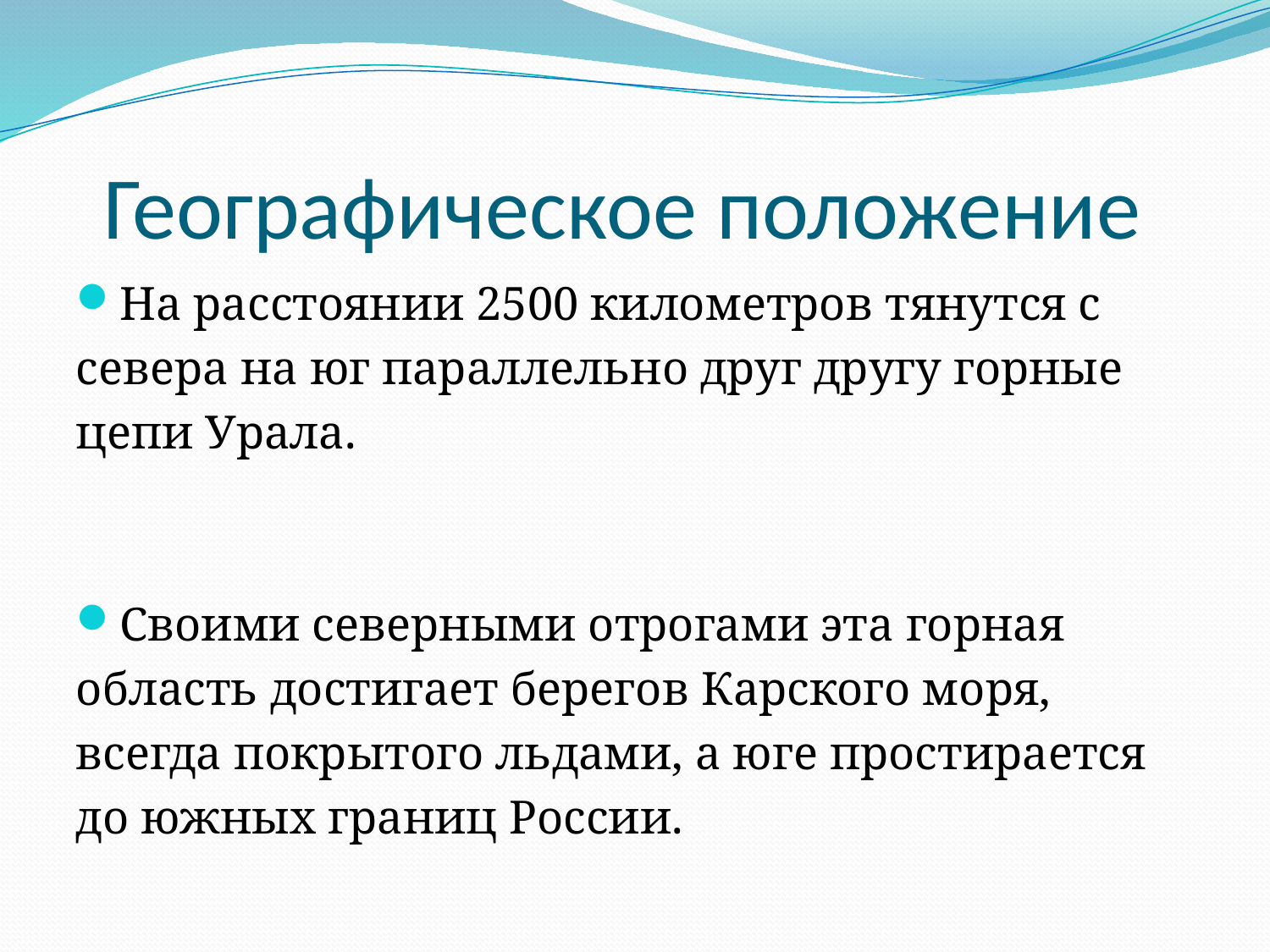

# Географическое положение
На расстоянии 2500 километров тянутся с
севера на юг параллельно друг другу горные
цепи Урала.

Своими северными отрогами эта горная
область достигает берегов Карского моря,
всегда покрытого льдами, а юге простирается
до южных границ России.